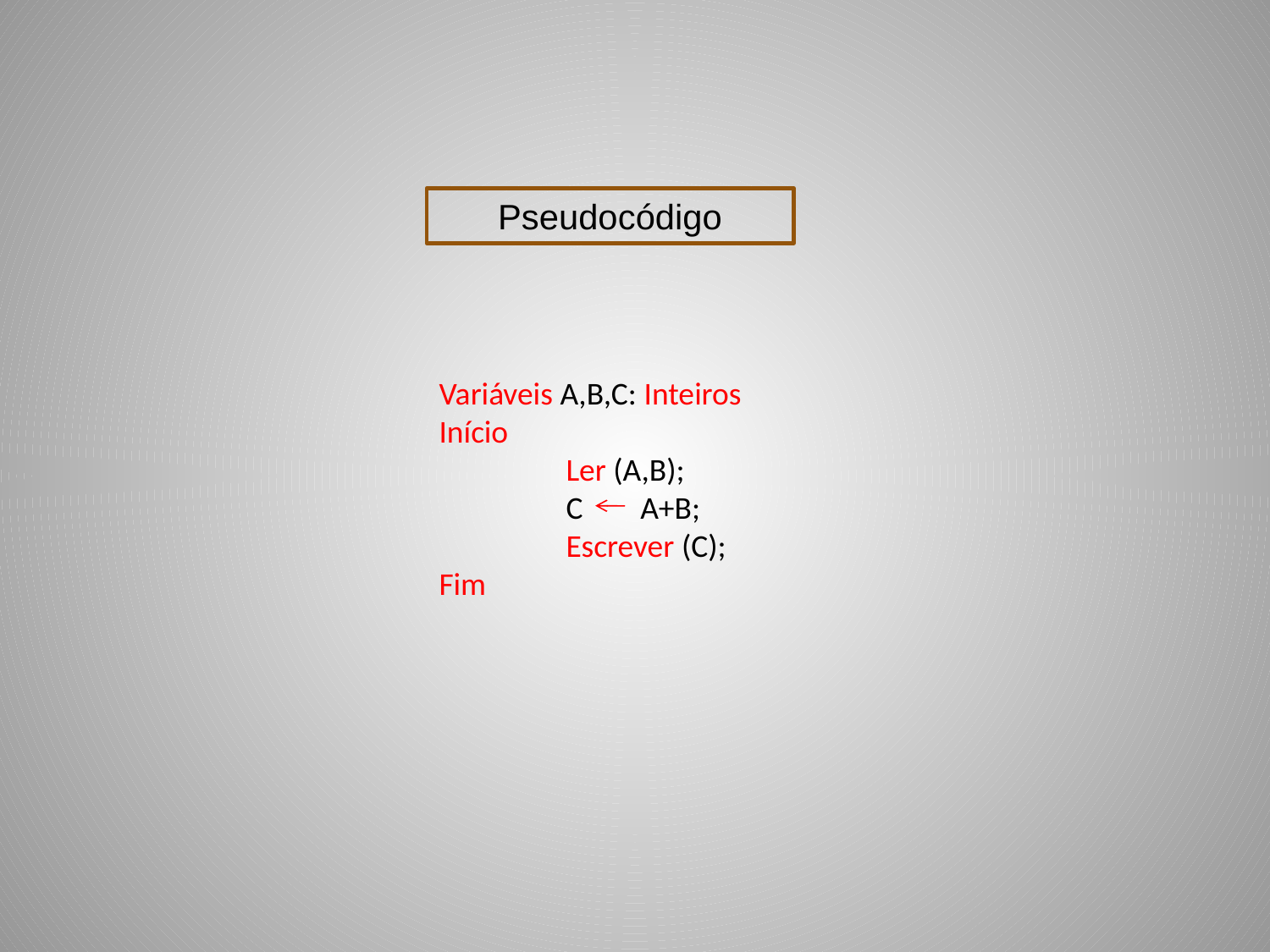

Pseudocódigo
Variáveis A,B,C: Inteiros
Início
	Ler (A,B);
	C        A+B;
	Escrever (C);
Fim